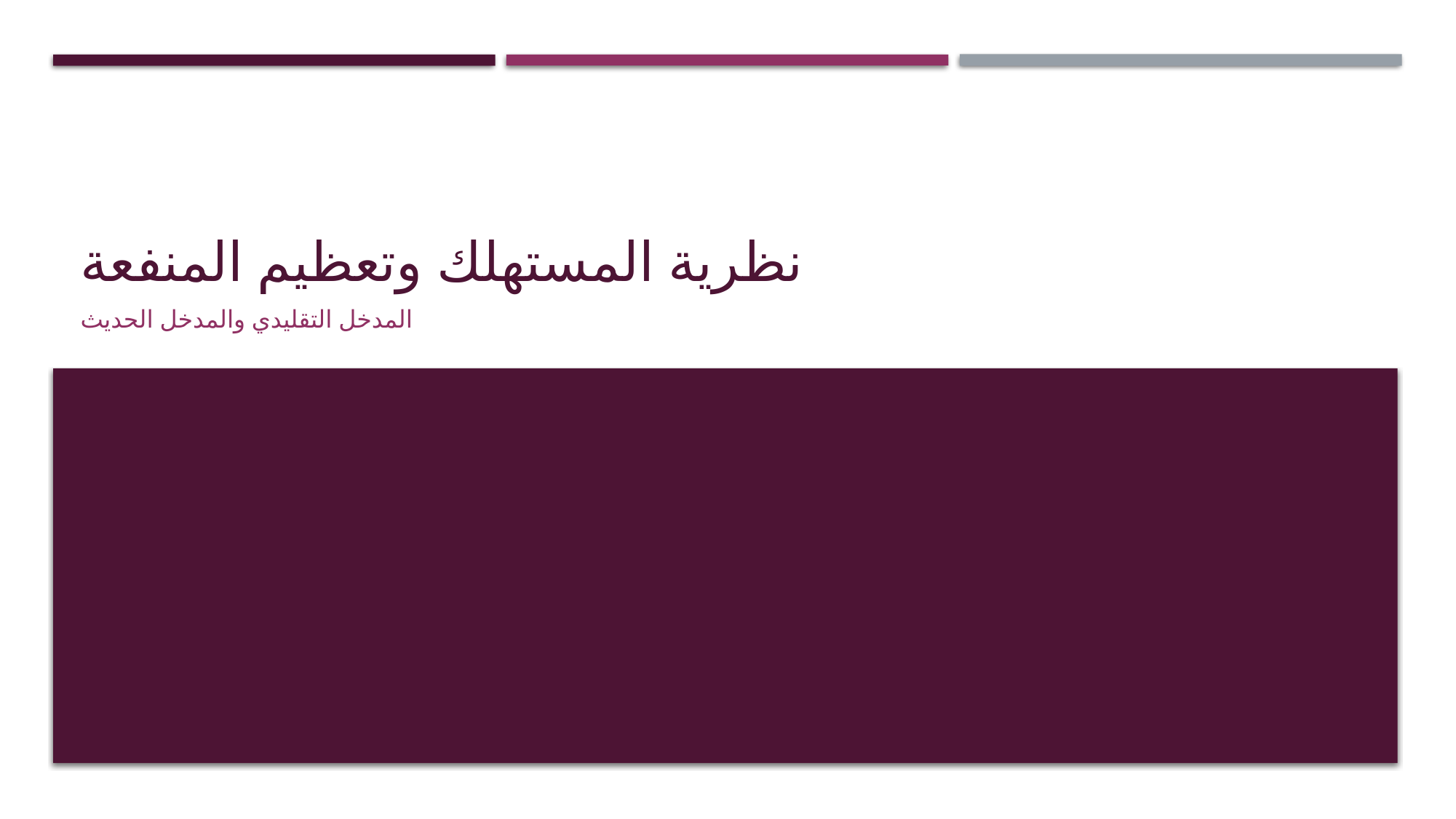

# نظرية المستهلك وتعظيم المنفعة
المدخل التقليدي والمدخل الحديث